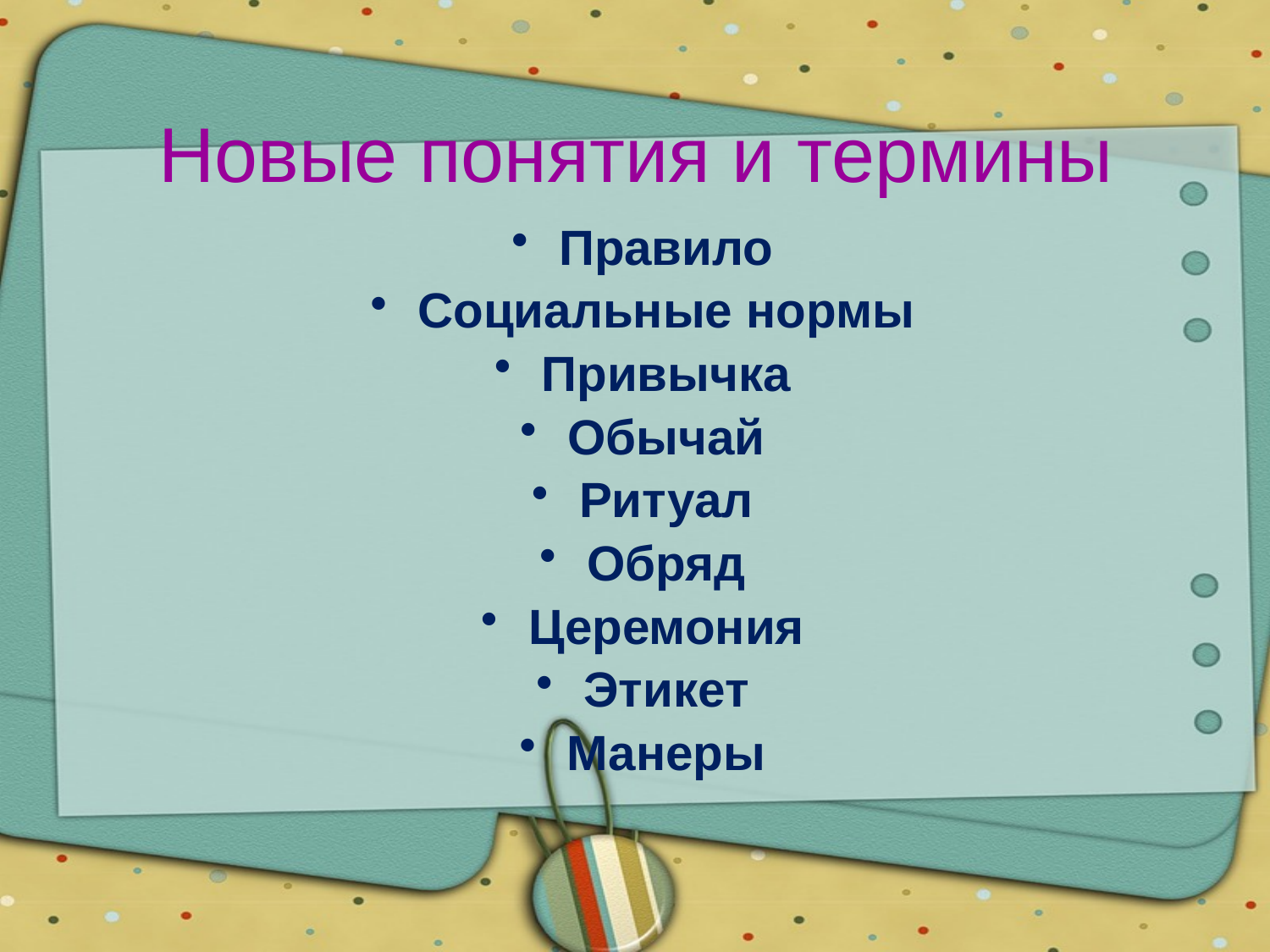

# Новые понятия и термины
Правило
Социальные нормы
Привычка
Обычай
Ритуал
Обряд
Церемония
Этикет
Манеры